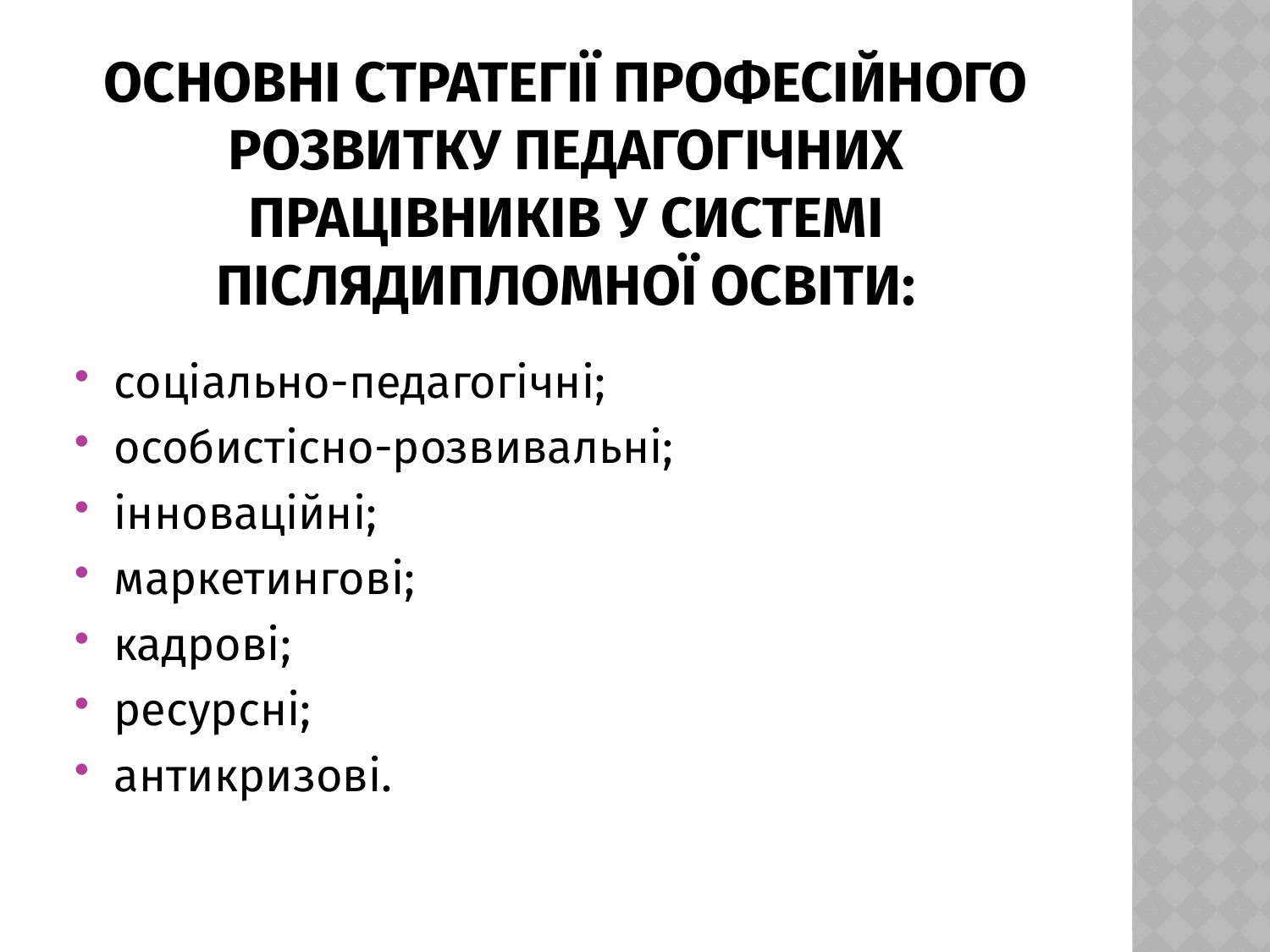

# Основні стратегії професійного розвитку педагогічних працівників у системі післядипломної освіти:
соціально-педагогічні;
особистісно-розвивальні;
інноваційні;
маркетингові;
кадрові;
ресурсні;
антикризові.